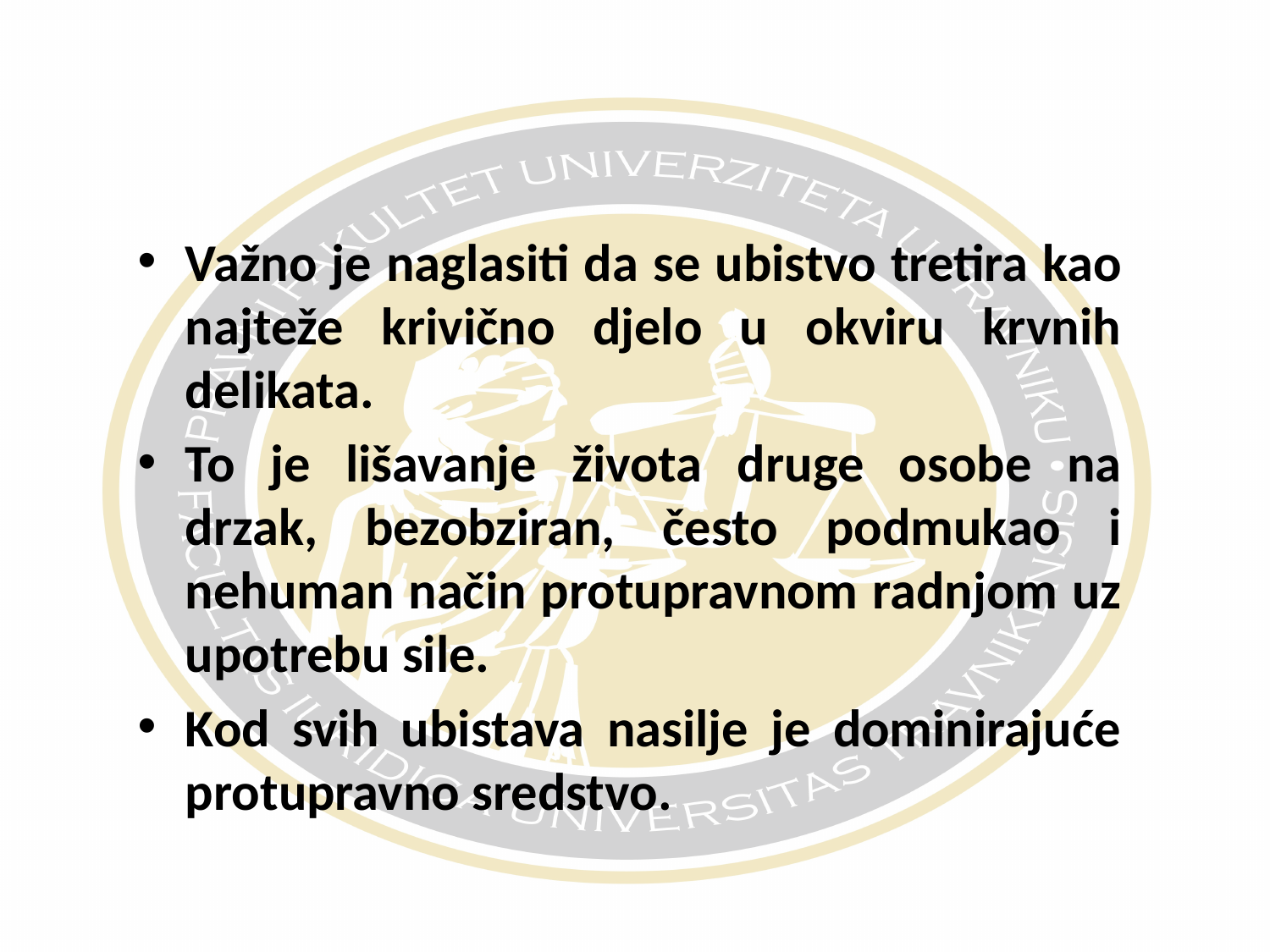

#
Važno je naglasiti da se ubistvo tretira kao najteže krivično djelo u okviru krvnih delikata.
To je lišavanje života druge osobe na drzak, bezobziran, često podmukao i nehuman način protupravnom radnjom uz upotrebu sile.
Kod svih ubistava nasilje je dominirajuće protupravno sredstvo.